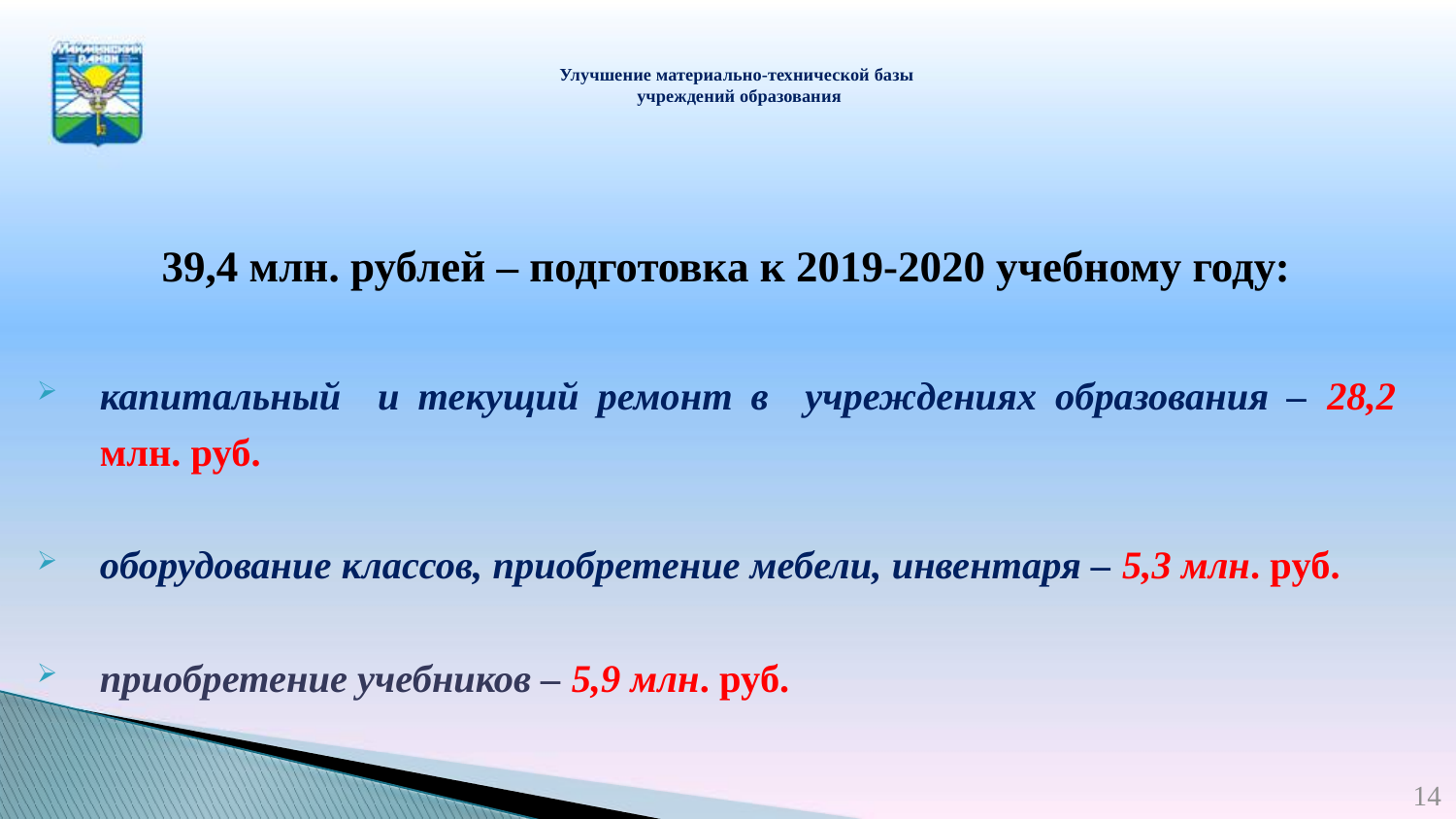

# Улучшение материально-технической базы учреждений образования
39,4 млн. рублей – подготовка к 2019-2020 учебному году:

капитальный  и текущий ремонт в  учреждениях образования – 28,2 млн. руб.

оборудование классов, приобретение мебели, инвентаря – 5,3 млн. руб.

приобретение учебников – 5,9 млн. руб.

14